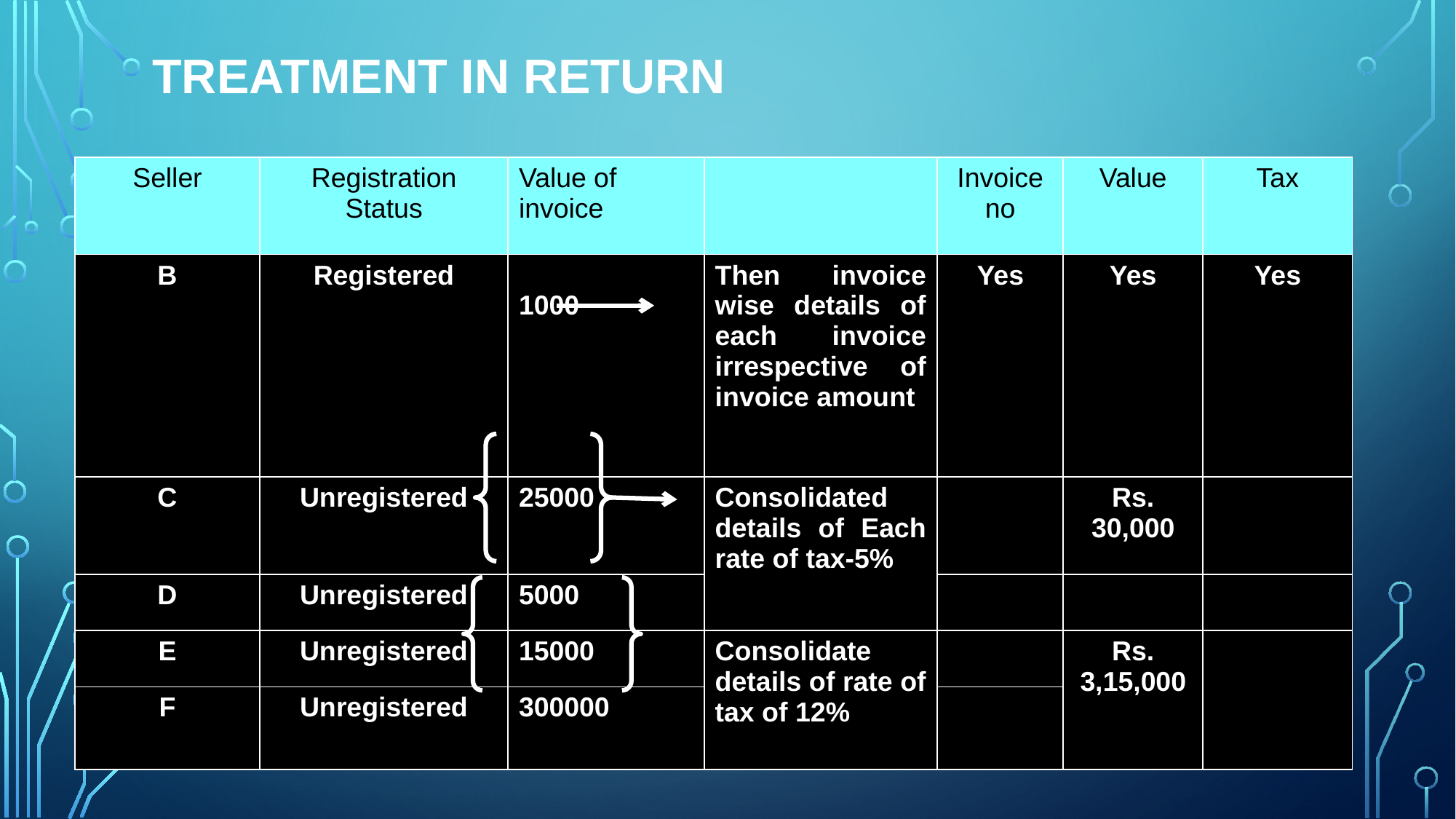

# Treatment In Return
| Seller | Registration Status | Value of invoice |  | Invoice no | Value | Tax |
| --- | --- | --- | --- | --- | --- | --- |
| B | Registered | 1000 | Then invoice wise details of each invoice irrespective of invoice amount | Yes | Yes | Yes |
| C | Unregistered | 25000 | Consolidated details of Each rate of tax-5% |  | Rs. 30,000 |  |
| D | Unregistered | 5000 |  |  |  |  |
| E | Unregistered | 15000 | Consolidate details of rate of tax of 12% |  | Rs. 3,15,000 |  |
| F | Unregistered | 300000 |  |  |  |  |